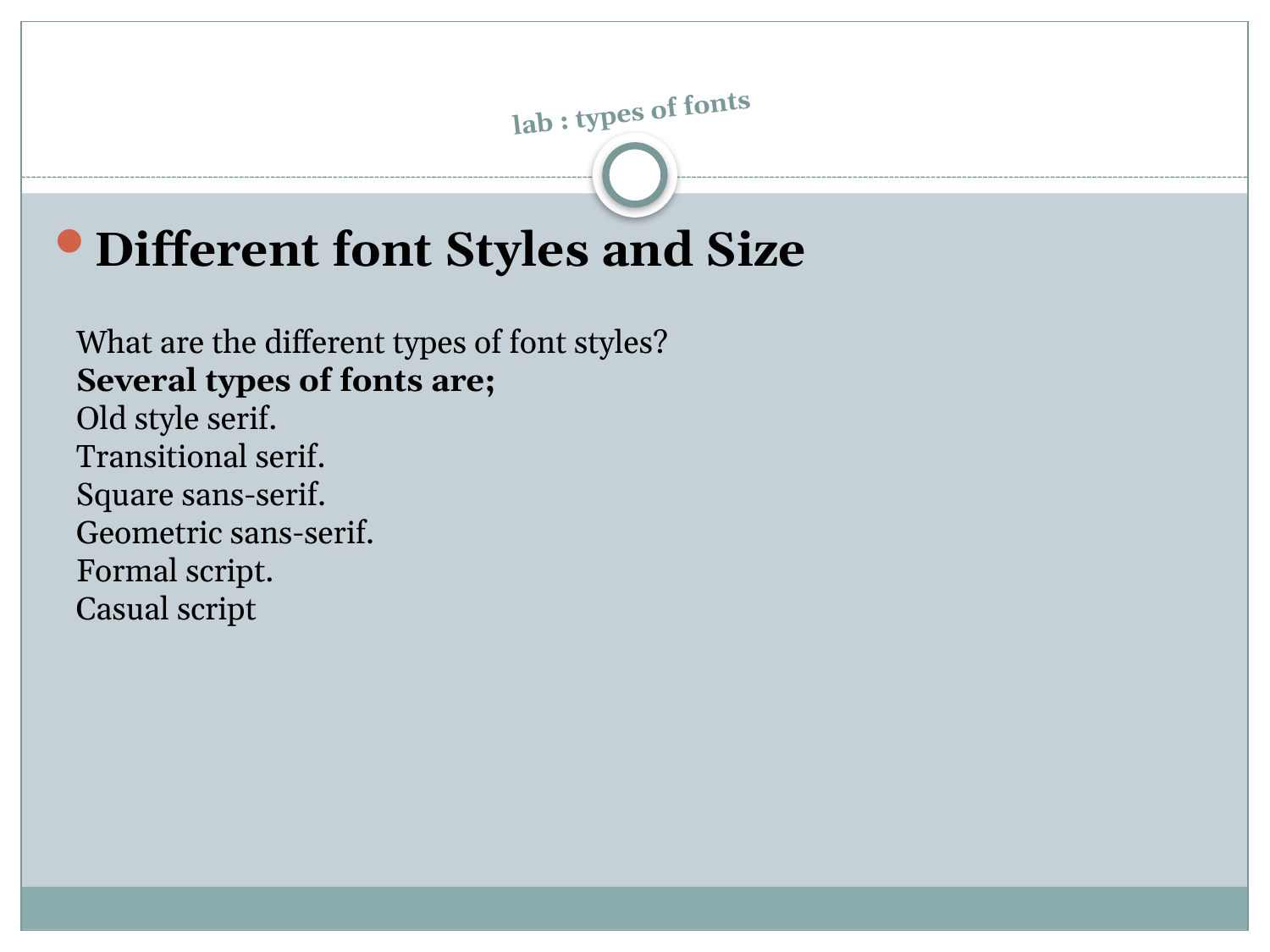

# lab : types of fonts
Different font Styles and Size

What are the different types of font styles?
Several types of fonts are;
Old style serif.
Transitional serif.
Square sans-serif.
Geometric sans-serif.
Formal script.
Casual script